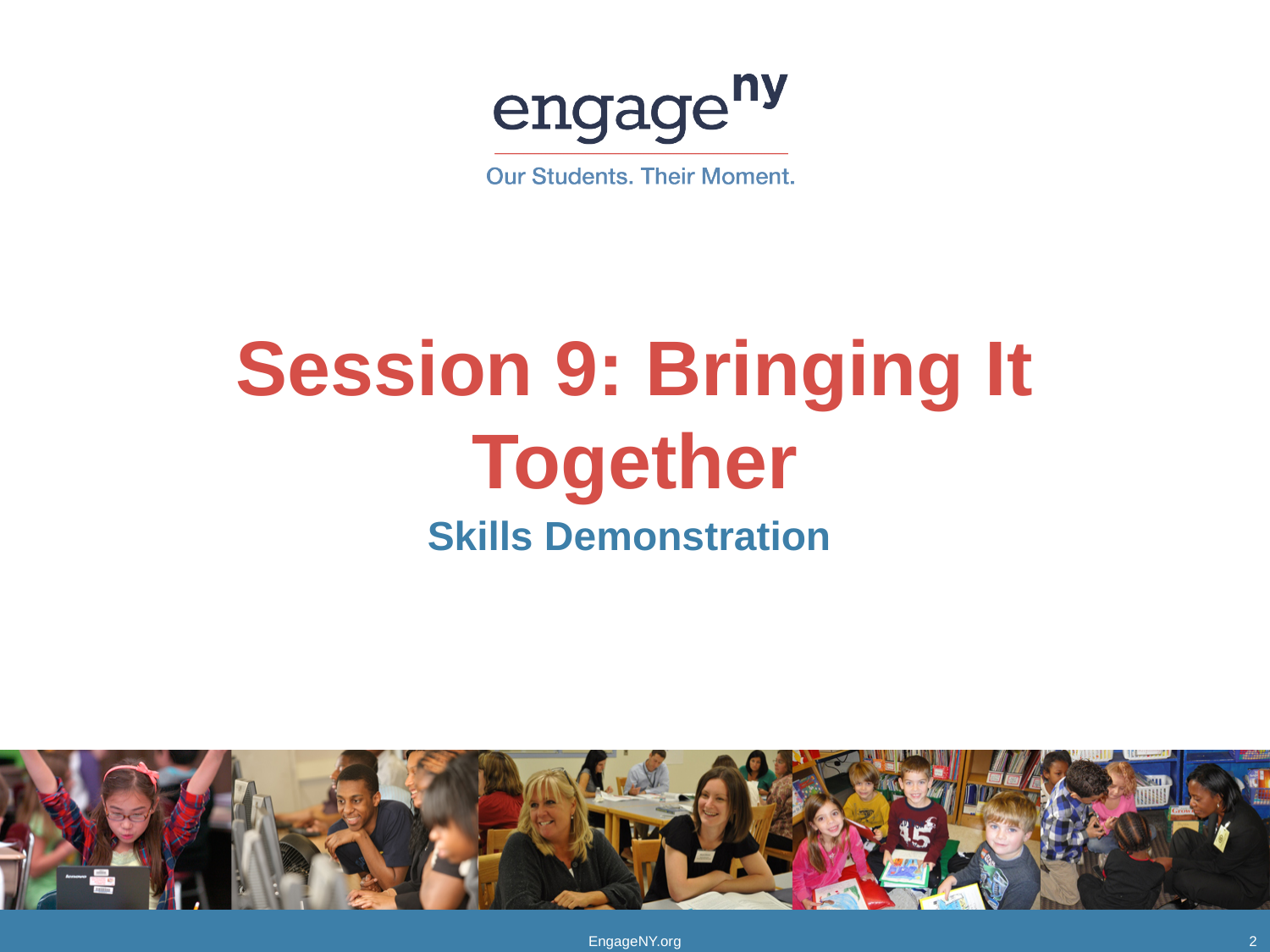

# Session 9: Bringing It Together
Skills Demonstration
2